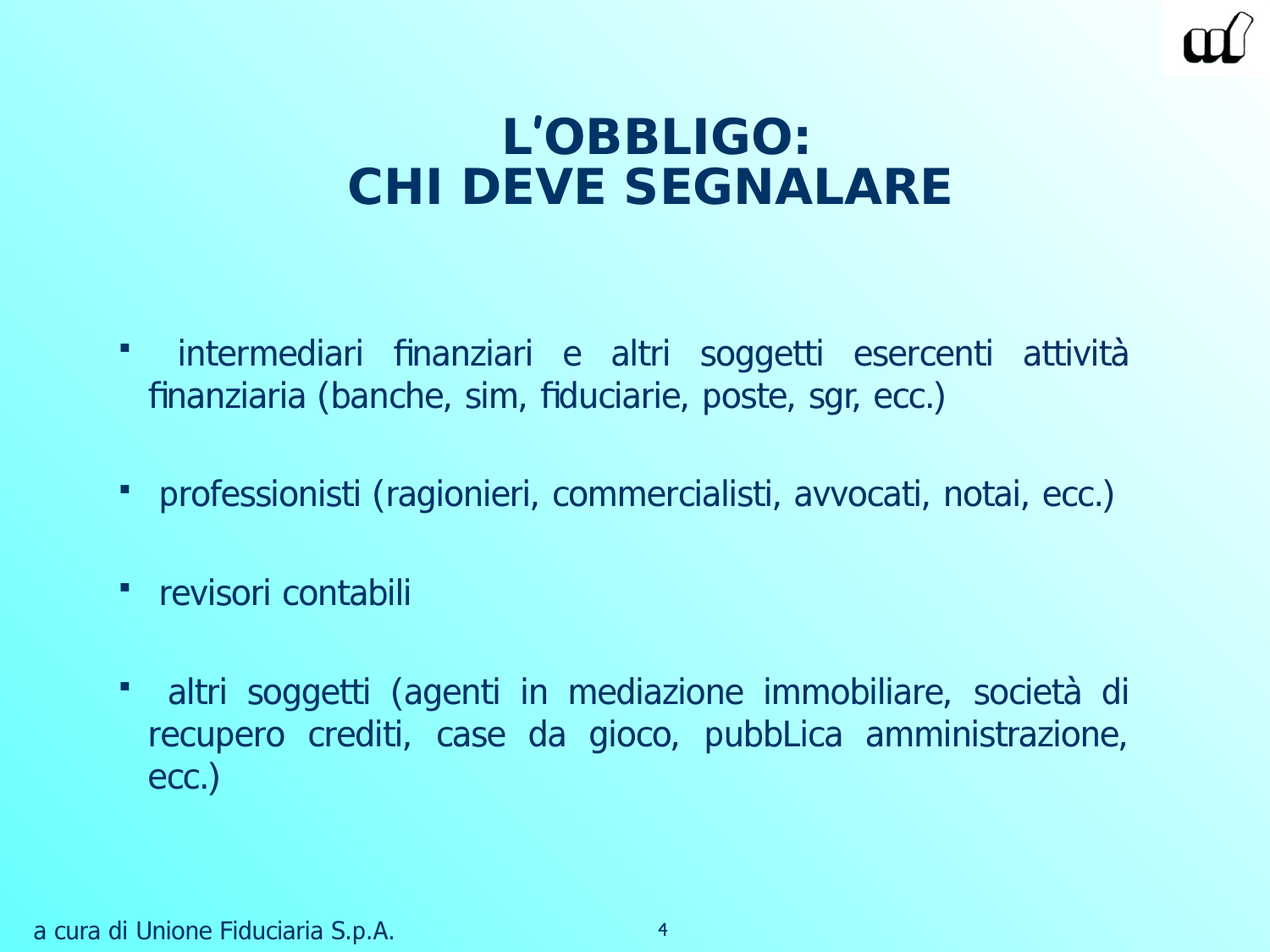

# L’OBBLIGO: CHI DEVE SEGNALARE

 intermediari finanziari e altri soggetti esercenti attività finanziaria (banche, sim, fiduciarie, poste, sgr, ecc.)

 professionisti (ragionieri, commercialisti, avvocati, notai, ecc.)

 revisori contabili

 altri soggetti (agenti in mediazione immobiliare, società di recupero crediti, case da gioco, pubbLica amministrazione, ecc.)